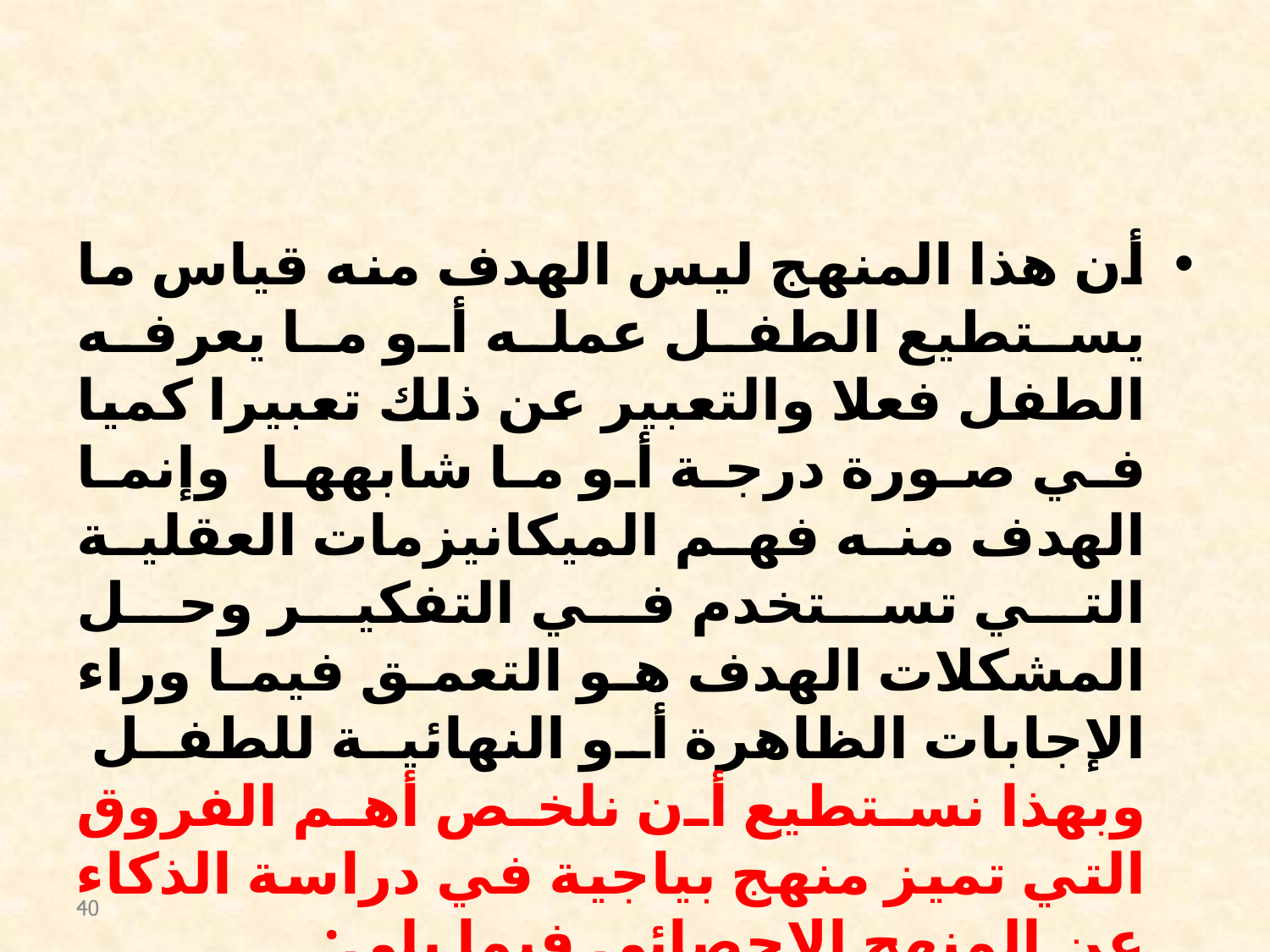

#
أن هذا المنهج ليس الهدف منه قياس ما يستطيع الطفل عمله أو ما يعرفه الطفل فعلا والتعبير عن ذلك تعبيرا كميا في صورة درجة أو ما شابهها  وإنما الهدف منه فهم الميكانيزمات العقلية التي تستخدم في التفكير وحل المشكلات الهدف هو التعمق فيما وراء الإجابات الظاهرة أو النهائية للطفل  وبهذا نستطيع أن نلخص أهم الفروق التي تميز منهج بياجية في دراسة الذكاء عن المنهج الإحصائي فيما يلي:

40